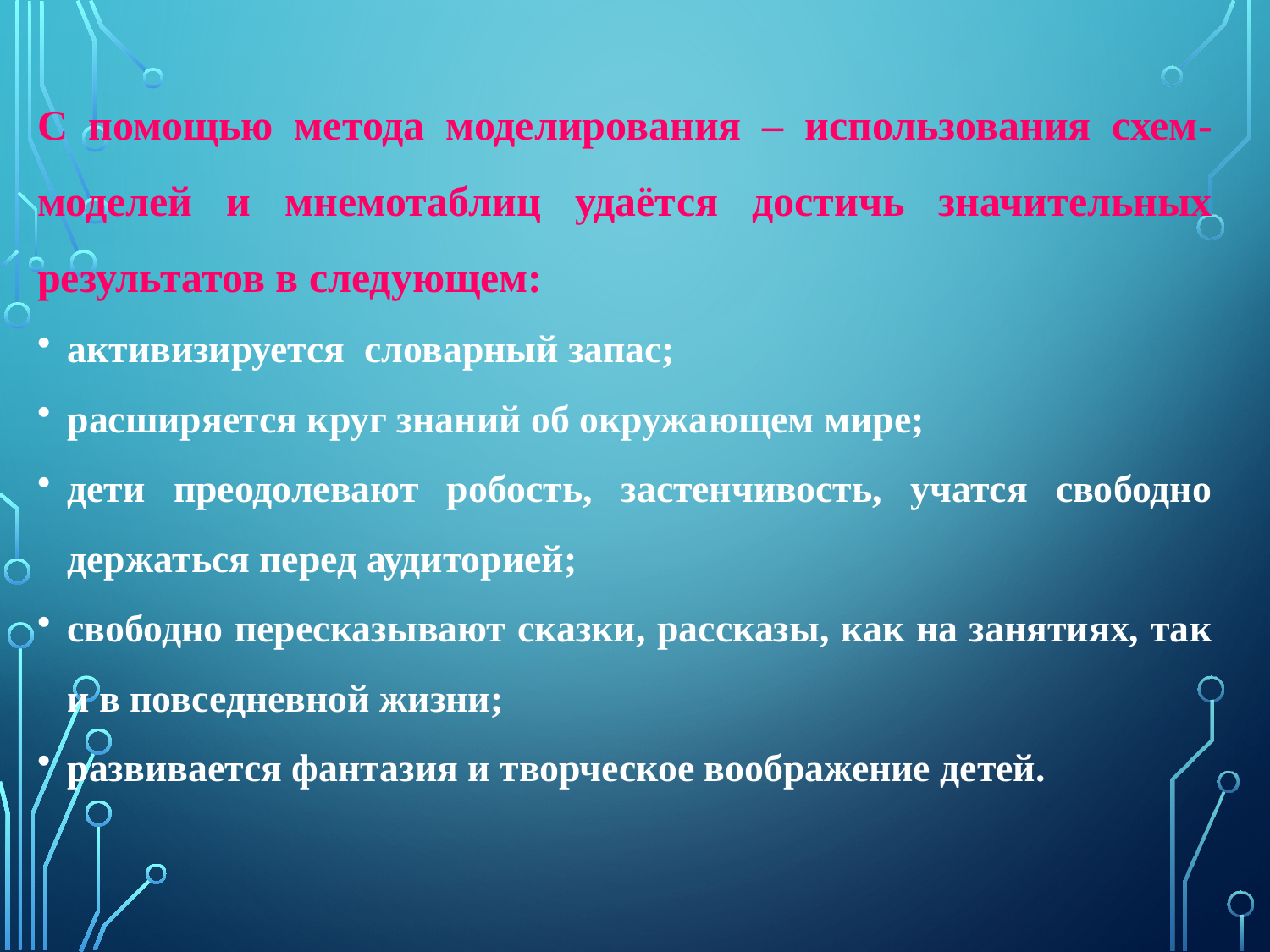

С помощью метода моделирования – использования схем-моделей и мнемотаблиц удаётся достичь значительных результатов в следующем:
активизируется  словарный запас;
расширяется круг знаний об окружающем мире;
дети преодолевают робость, застенчивость, учатся свободно держаться перед аудиторией;
свободно пересказывают сказки, рассказы, как на занятиях, так и в повседневной жизни;
развивается фантазия и творческое воображение детей.